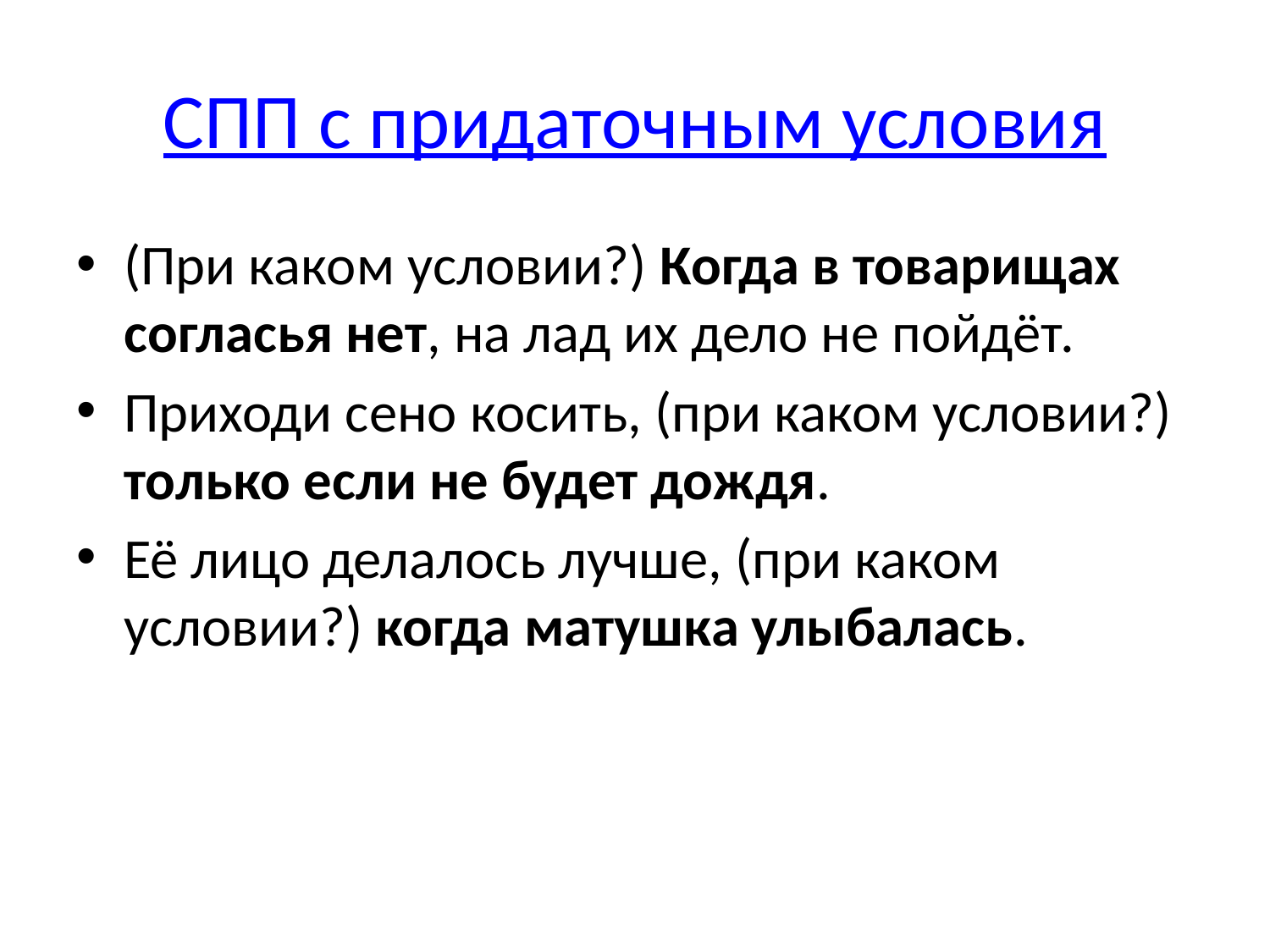

# СПП с придаточным условия
(При каком условии?) Когда в товарищах согласья нет, на лад их дело не пойдёт.
Приходи сено косить, (при каком условии?) только если не будет дождя.
Её лицо делалось лучше, (при каком условии?) когда матушка улыбалась.